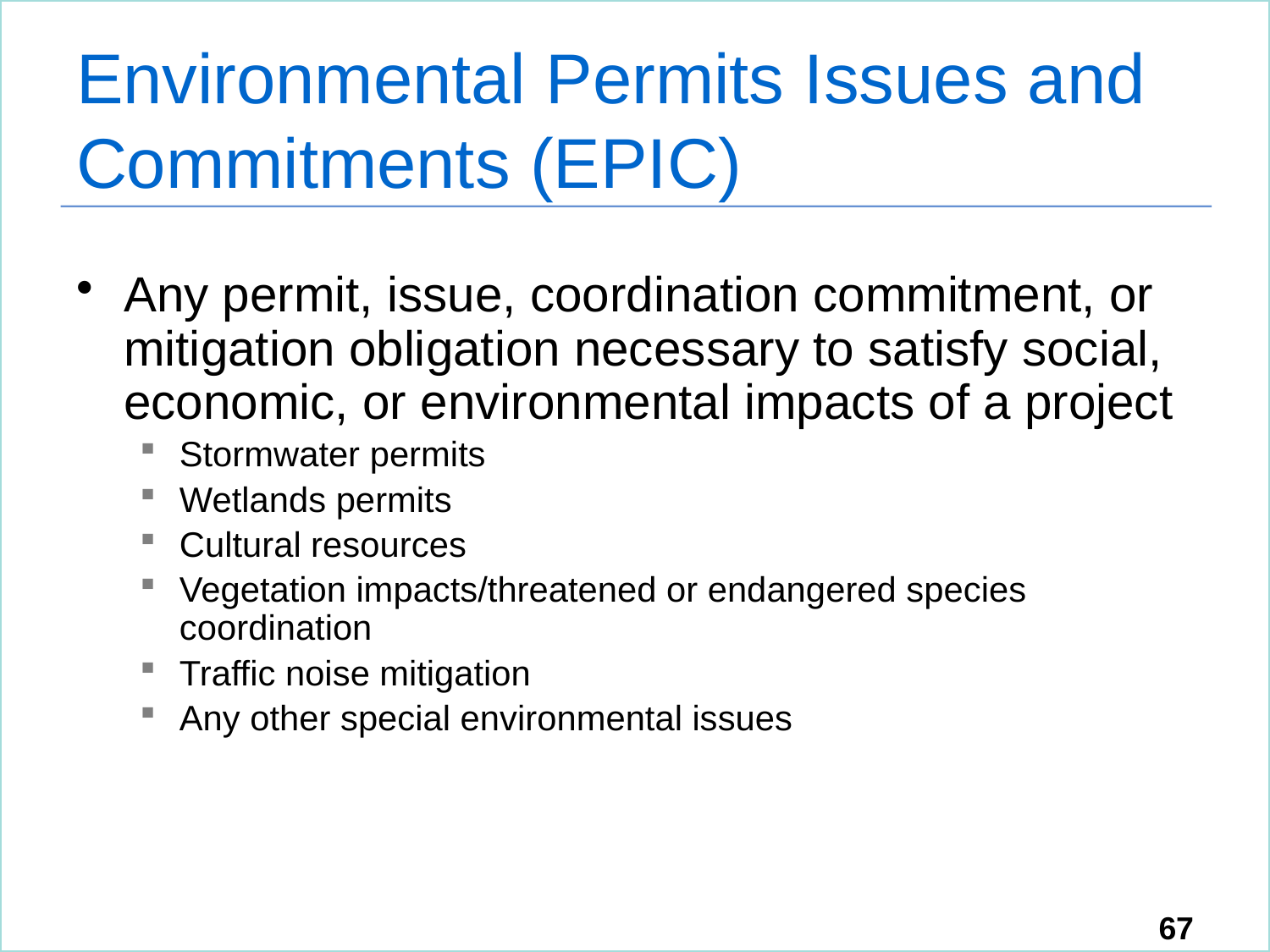

# Environmental Permits Issues and Commitments (EPIC)
Any permit, issue, coordination commitment, or mitigation obligation necessary to satisfy social, economic, or environmental impacts of a project
Stormwater permits
Wetlands permits
Cultural resources
Vegetation impacts/threatened or endangered species coordination
Traffic noise mitigation
Any other special environmental issues
67